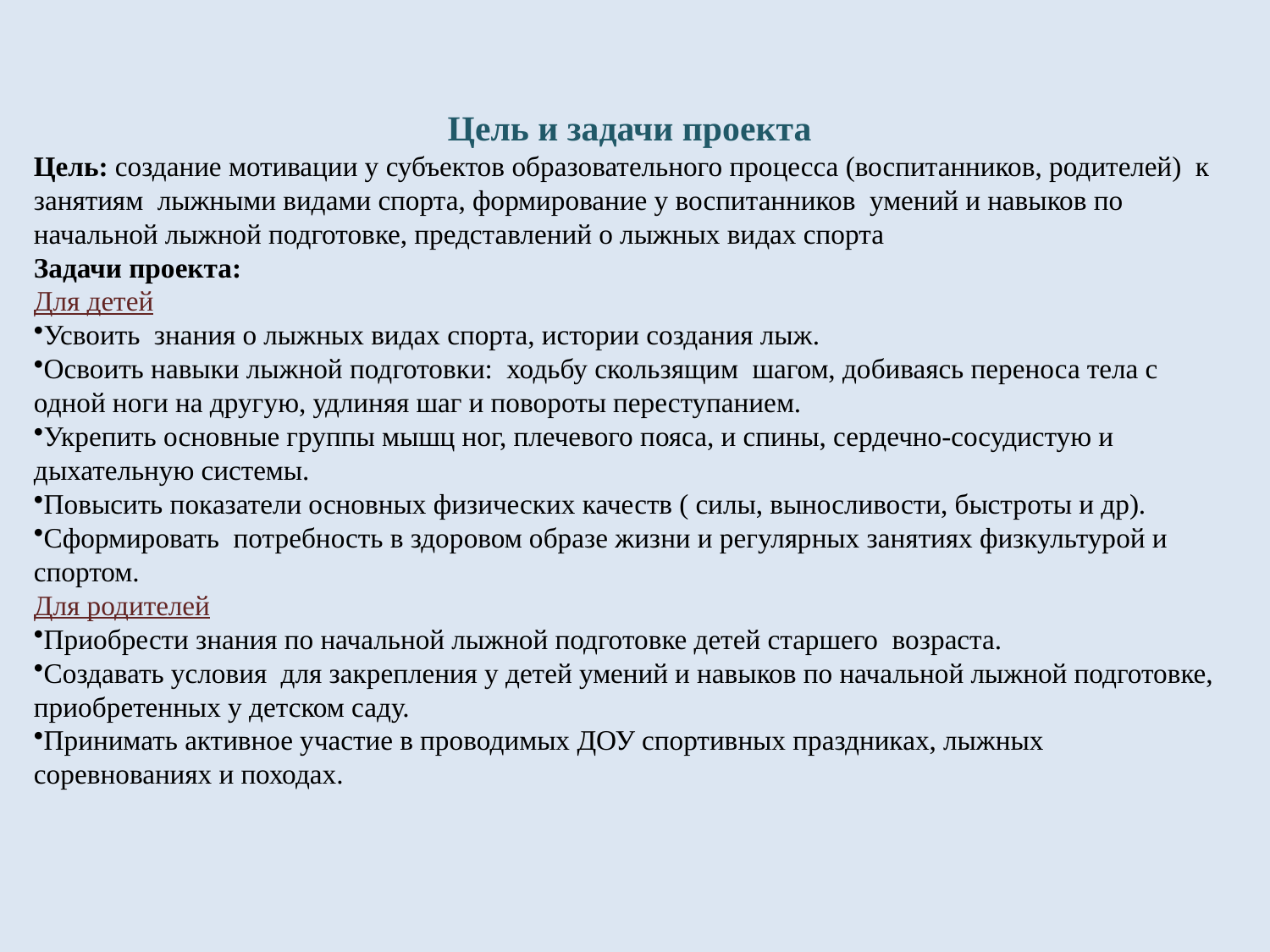

Цель и задачи проекта
Цель: создание мотивации у субъектов образовательного процесса (воспитанников, родителей)  к  занятиям  лыжными видами спорта, формирование у воспитанников  умений и навыков по начальной лыжной подготовке, представлений о лыжных видах спорта
Задачи проекта:
Для детей
Усвоить  знания о лыжных видах спорта, истории создания лыж.
Освоить навыки лыжной подготовки:  ходьбу скользящим  шагом, добиваясь переноса тела с одной ноги на другую, удлиняя шаг и повороты переступанием.
Укрепить основные группы мышц ног, плечевого пояса, и спины, сердечно-сосудистую и дыхательную системы.
Повысить показатели основных физических качеств ( силы, выносливости, быстроты и др).
Сформировать  потребность в здоровом образе жизни и регулярных занятиях физкультурой и спортом.
Для родителей
Приобрести знания по начальной лыжной подготовке детей старшего  возраста.
Создавать условия  для закрепления у детей умений и навыков по начальной лыжной подготовке, приобретенных у детском саду.
Принимать активное участие в проводимых ДОУ спортивных праздниках, лыжных соревнованиях и походах.